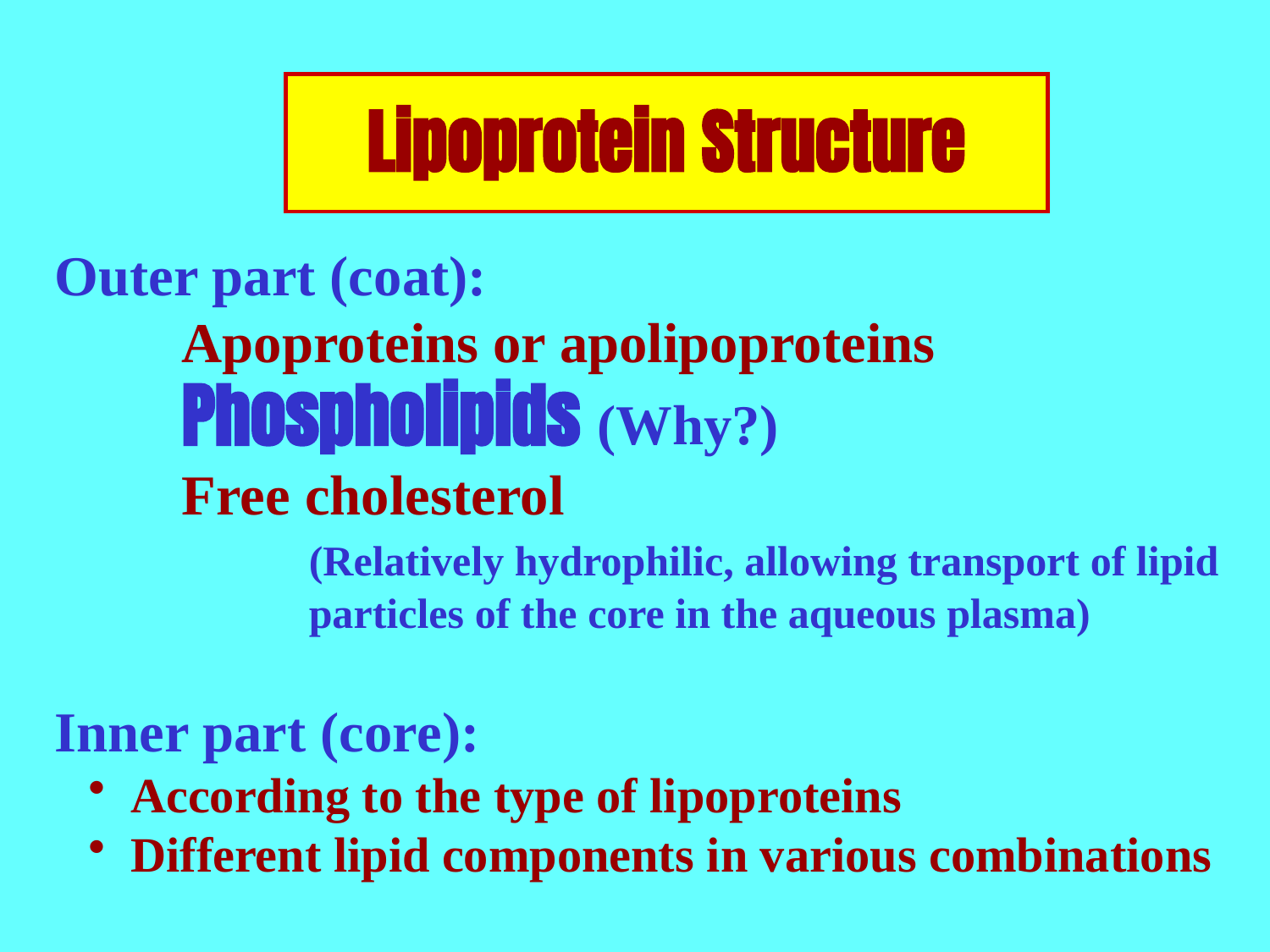

Lipoprotein Structure
Outer part (coat):
	Apoproteins or apolipoproteins
	Phospholipids (Why?)
	Free cholesterol
		(Relatively hydrophilic, allowing transport of lipid 		particles of the core in the aqueous plasma)

Inner part (core):
 According to the type of lipoproteins
 Different lipid components in various combinations